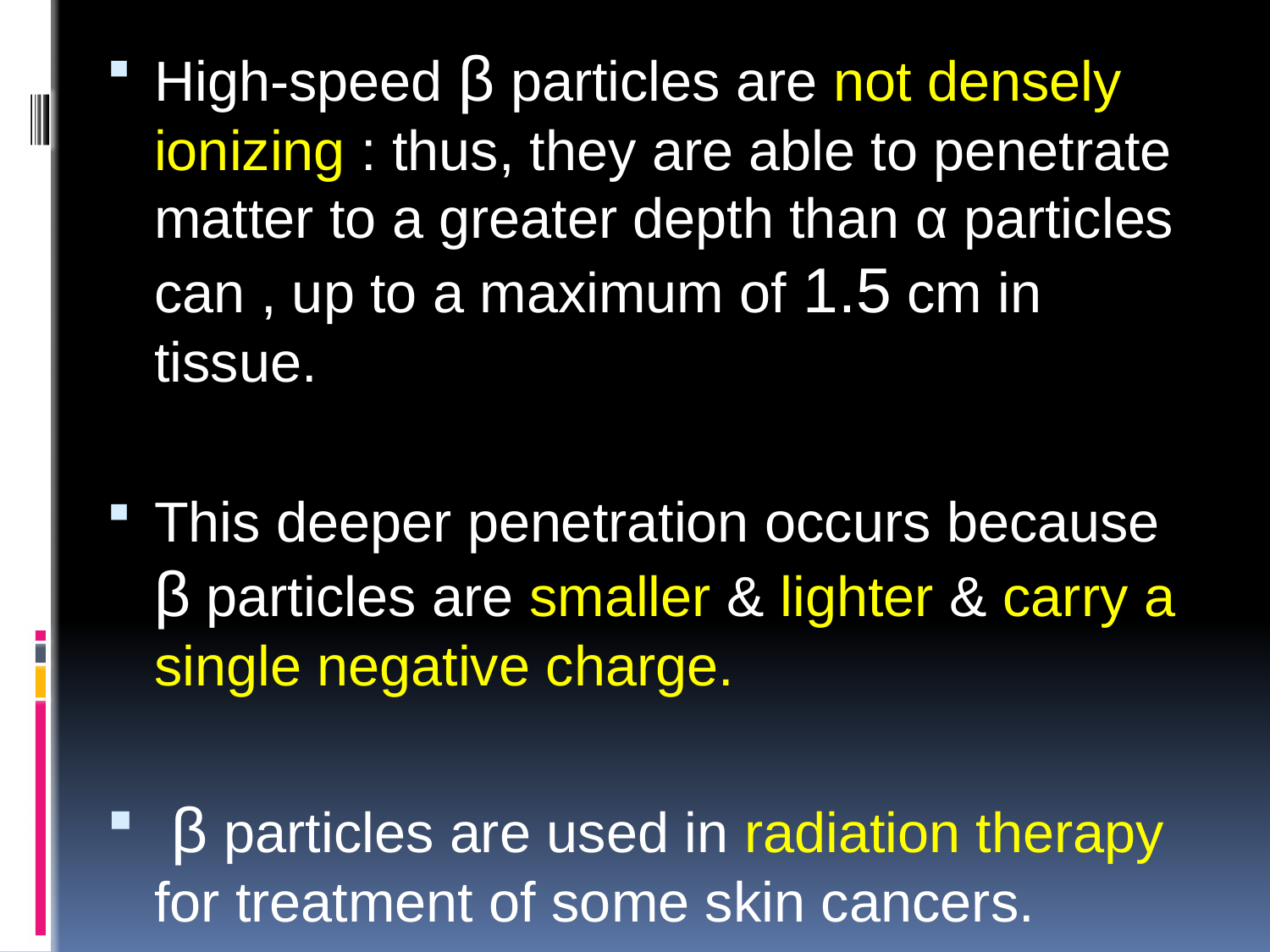

High-speed β particles are not densely ionizing : thus, they are able to penetrate matter to a greater depth than α particles can , up to a maximum of 1.5 cm in tissue.

This deeper penetration occurs because β particles are smaller & lighter & carry a single negative charge.

 β particles are used in radiation therapy for treatment of some skin cancers.